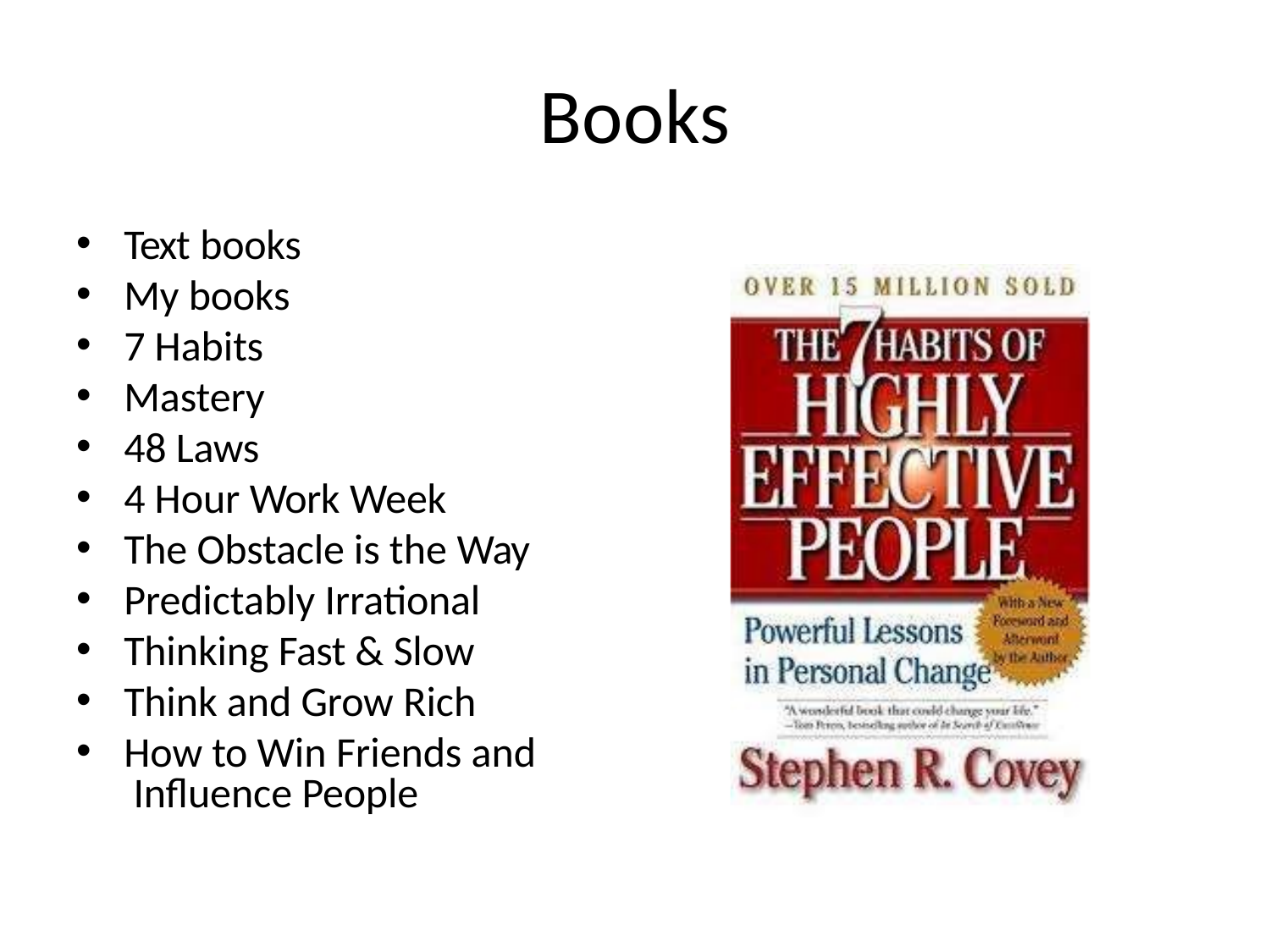

# Books
Text books
My books
7 Habits
Mastery
48 Laws
4 Hour Work Week
The Obstacle is the Way
Predictably Irrational
Thinking Fast & Slow
Think and Grow Rich
How to Win Friends and  Influence People